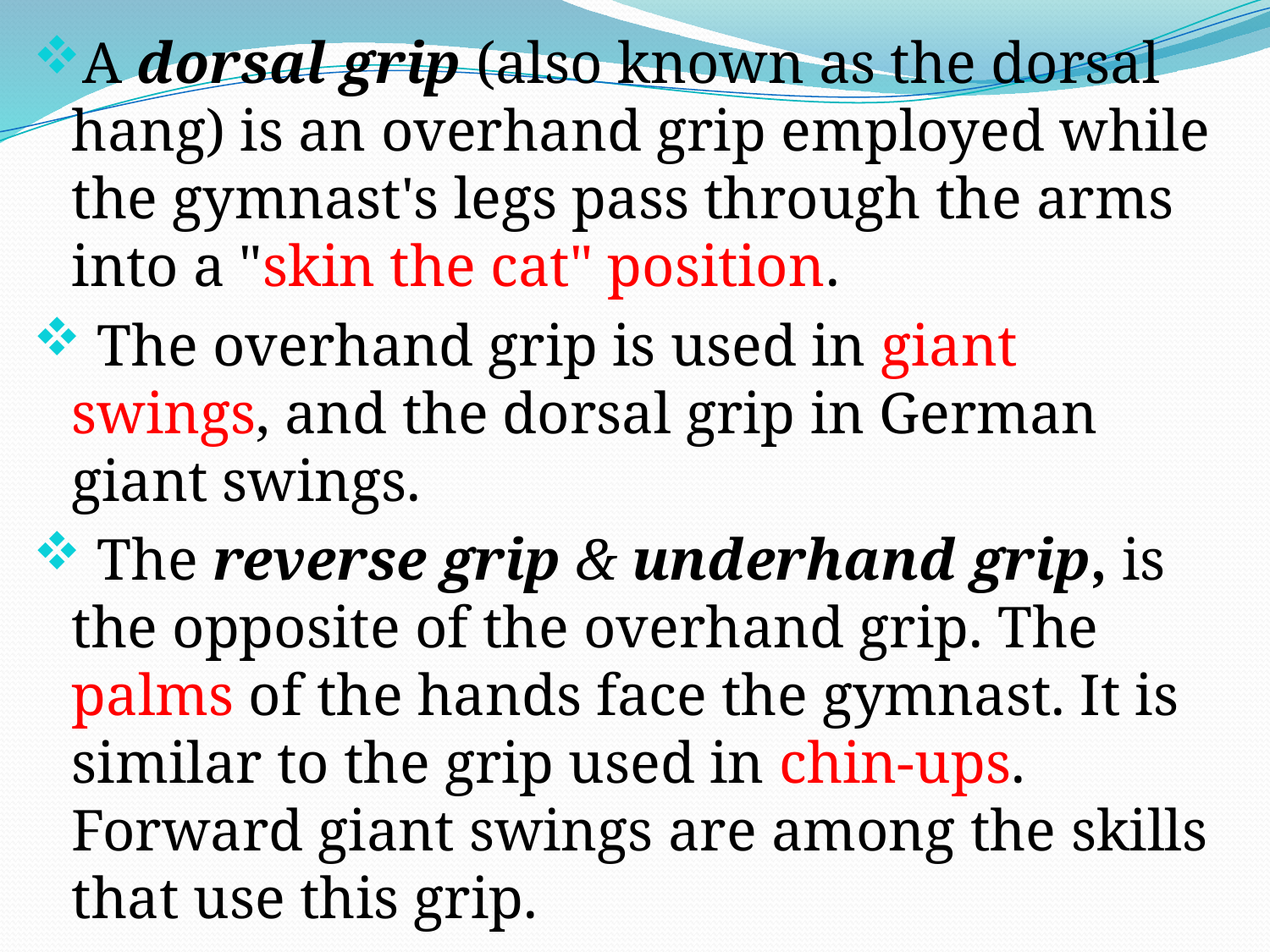

A dorsal grip (also known as the dorsal hang) is an overhand grip employed while the gymnast's legs pass through the arms into a "skin the cat" position.
 The overhand grip is used in giant swings, and the dorsal grip in German giant swings.
 The reverse grip & underhand grip, is the opposite of the overhand grip. The palms of the hands face the gymnast. It is similar to the grip used in chin-ups. Forward giant swings are among the skills that use this grip.